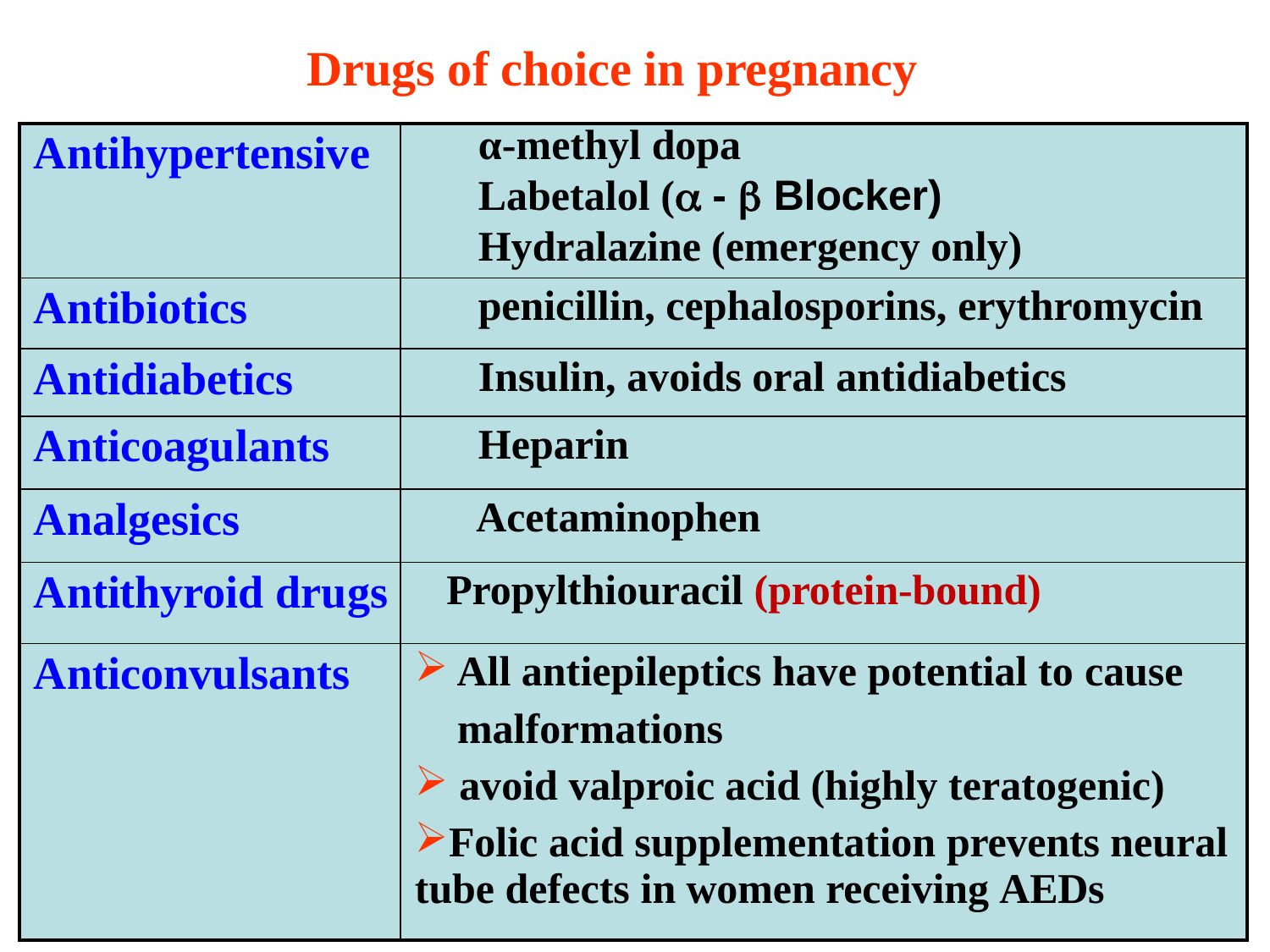

# Drugs of choice in pregnancy
| Antihypertensive | α-methyl dopa Labetalol (α - β Blocker) Hydralazine (emergency only) |
| --- | --- |
| Antibiotics | penicillin, cephalosporins, erythromycin |
| Antidiabetics | Insulin, avoids oral antidiabetics |
| Anticoagulants | Heparin |
| Analgesics | Acetaminophen |
| Antithyroid drugs | Propylthiouracil (protein-bound) |
| Anticonvulsants | All antiepileptics have potential to cause malformations avoid valproic acid (highly teratogenic) Folic acid supplementation prevents neural tube defects in women receiving AEDs |